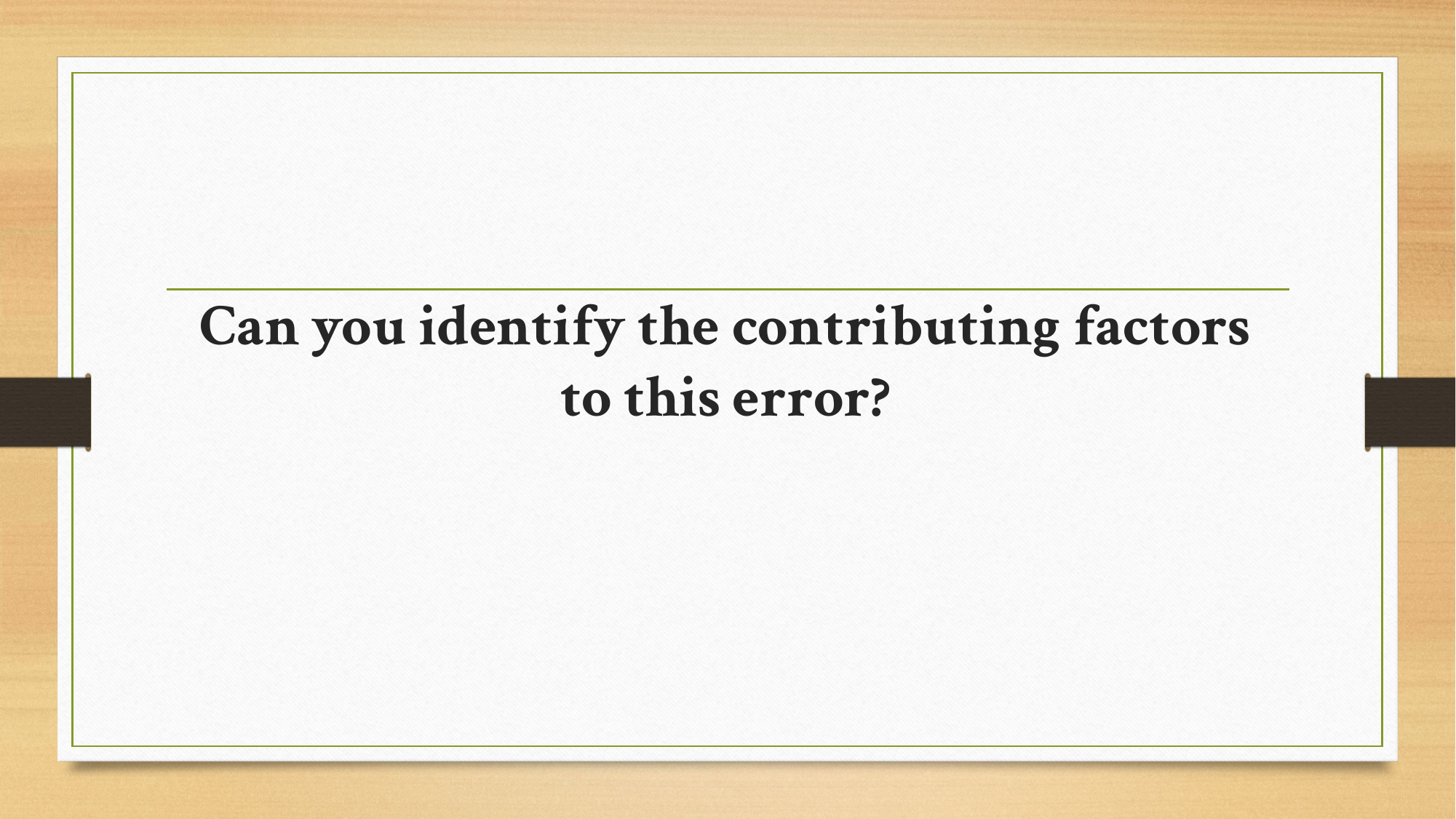

# Can you identify the contributing factors to this error?